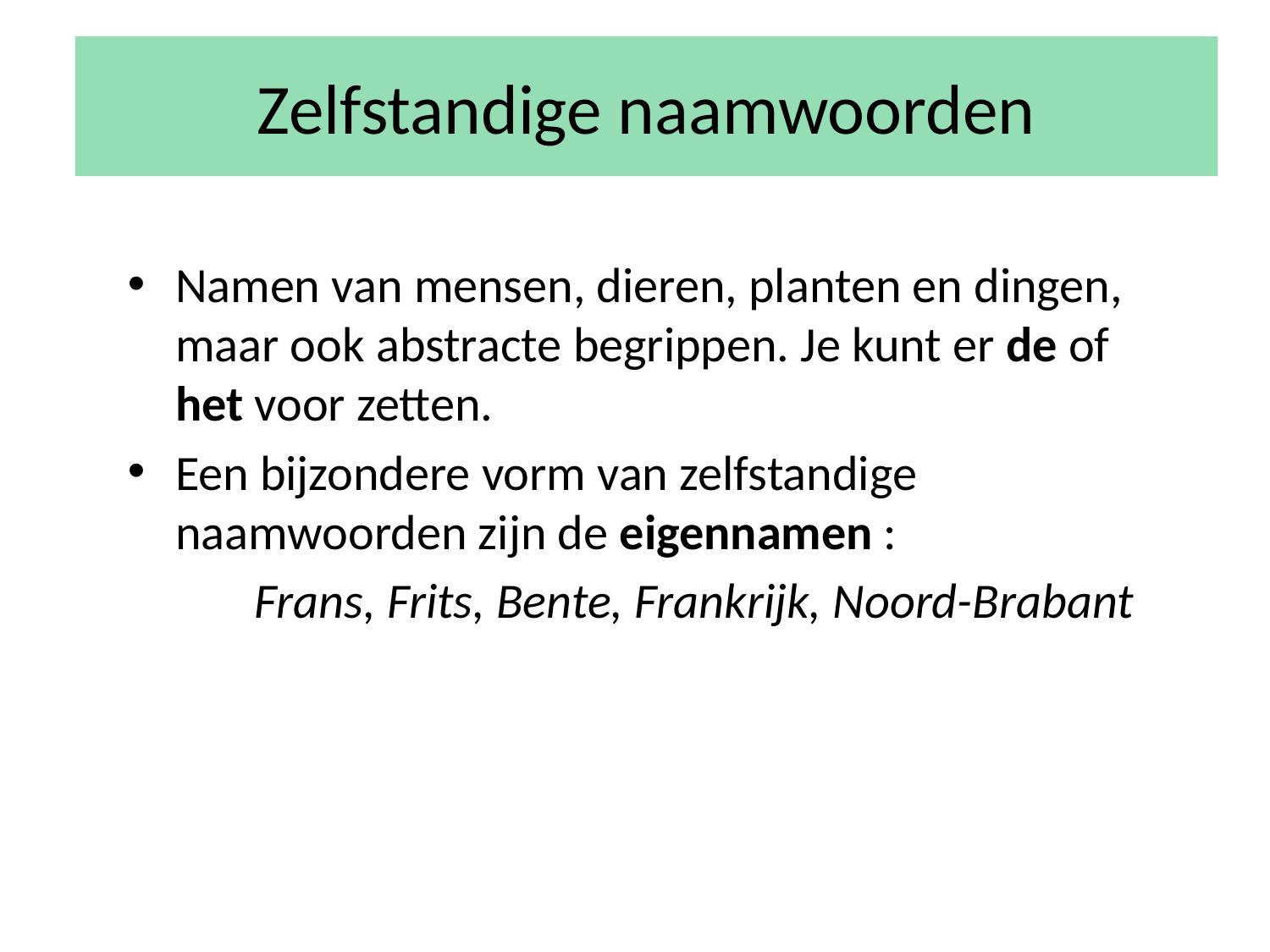

# Zelfstandige naamwoorden

Namen van mensen, dieren, planten en dingen, maar ook abstracte begrippen. Je kunt er de of het voor zetten.
Een bijzondere vorm van zelfstandige naamwoorden zijn de eigennamen :
	Frans, Frits, Bente, Frankrijk, Noord-Brabant